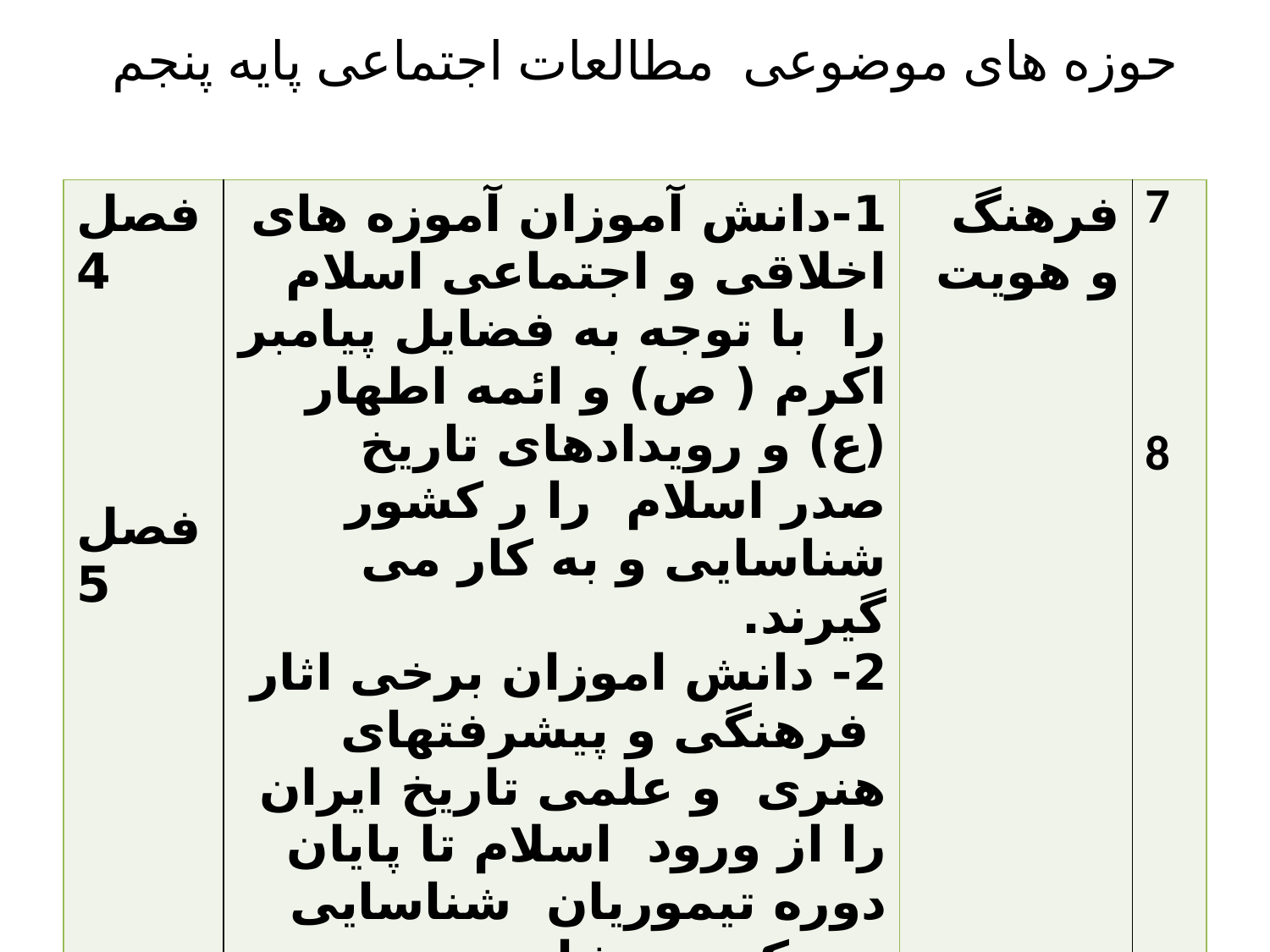

# حوزه های موضوعی  مطالعات اجتماعی پایه پنجم
| فصل4 فصل5 | 1-دانش آموزان آموزه های اخلاقی و اجتماعی اسلام را با توجه به فضایل پیامبر اکرم ( ص) و ائمه اطهار (ع) و رویدادهای تاریخ صدر اسلام را ر کشور شناسایی و به کار می گیرند. 2- دانش اموزان برخی اثار فرهنگی و پیشرفتهای هنری و علمی تاریخ ایران را از ورود اسلام تا پایان دوره تیموریان شناسایی می کنندو نشان می دهند ..... | فرهنگ و هویت | 7 8 |
| --- | --- | --- | --- |